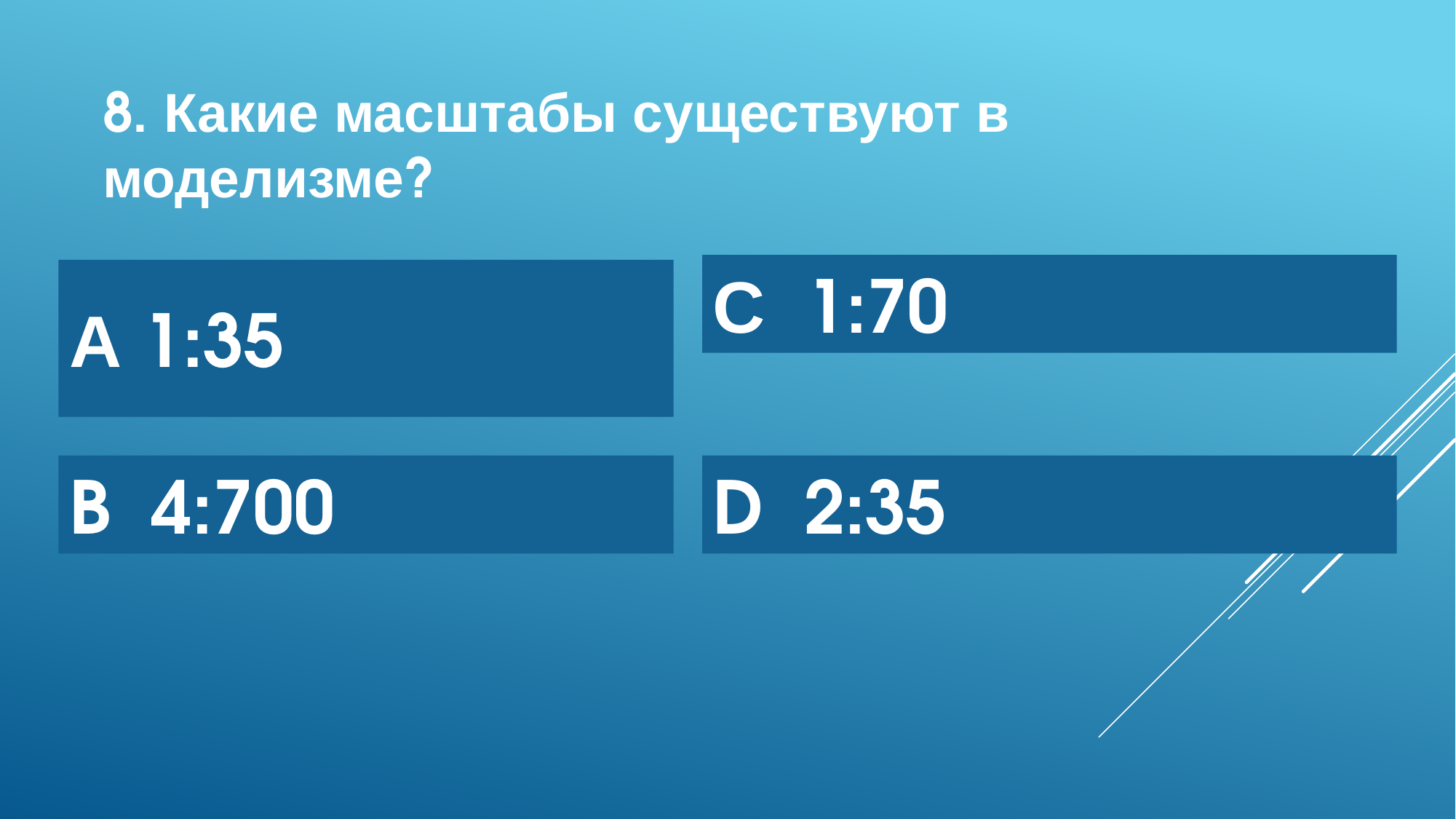

8. Какие масштабы существуют в моделизме?
С  1:70
# А 1:35
B  4:700
D  2:35